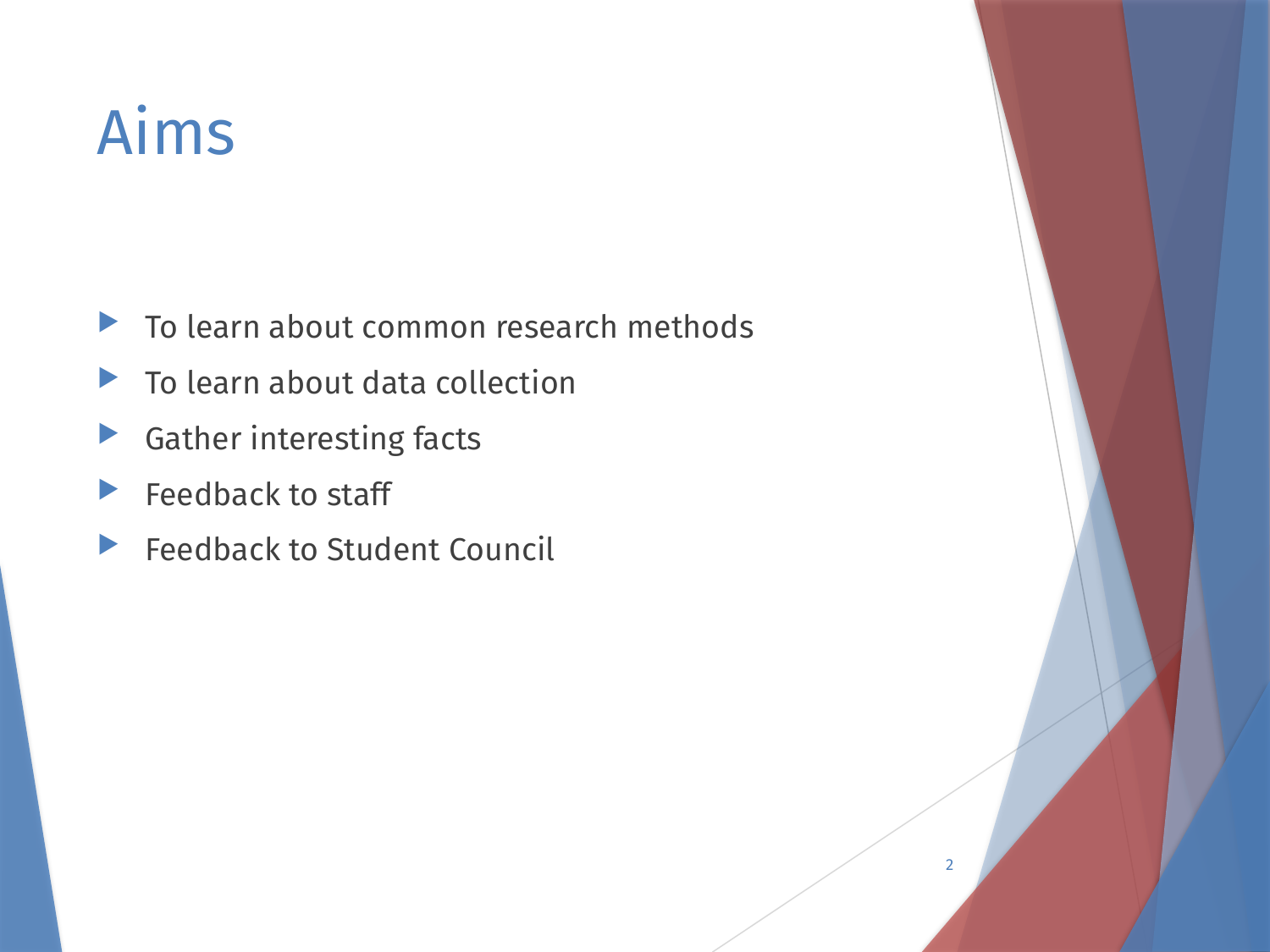

# Aims
To learn about common research methods
To learn about data collection
Gather interesting facts
Feedback to staff
Feedback to Student Council
2